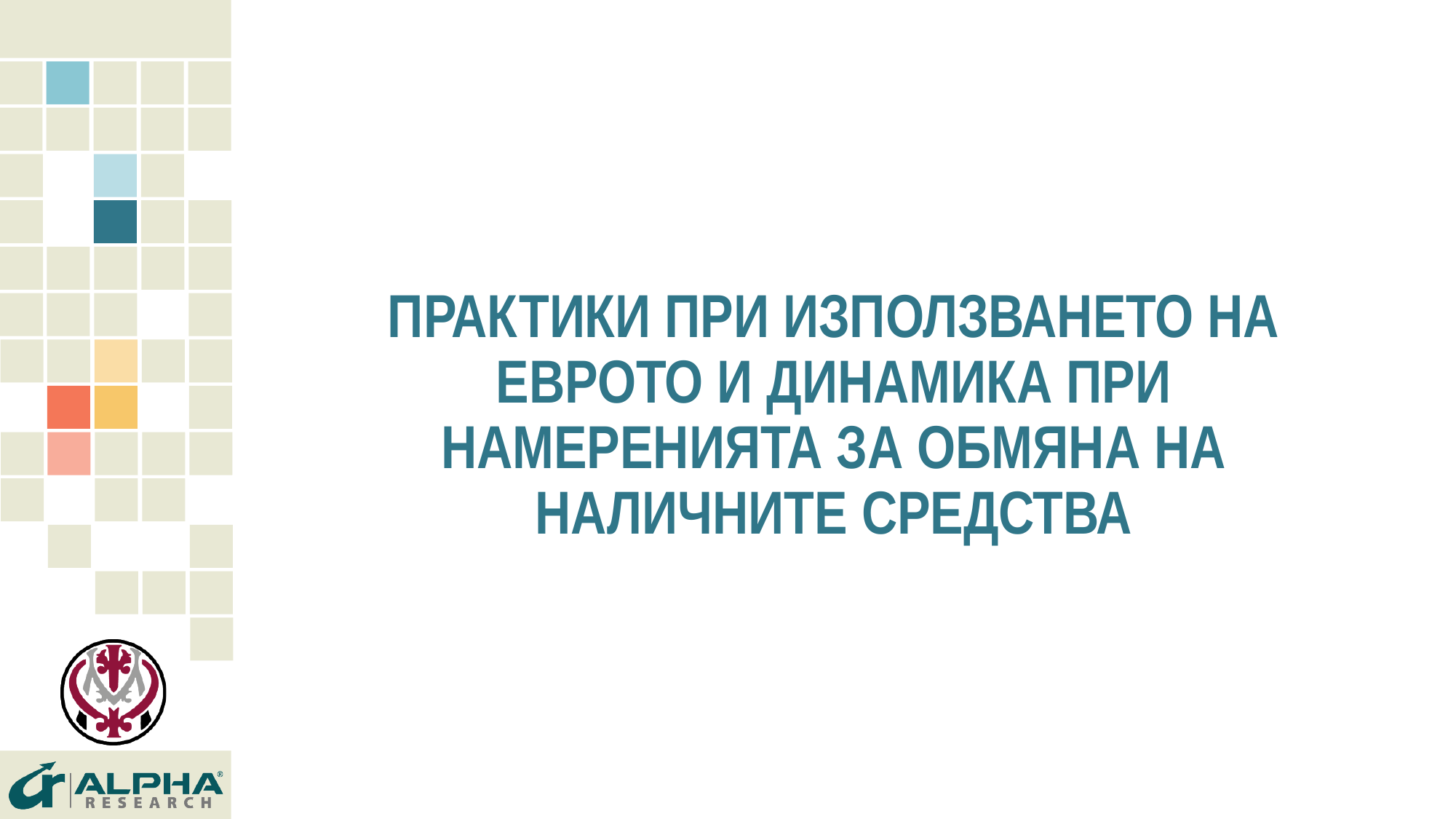

# ПРАКТИКИ ПРИ ИЗПОЛЗВАНЕТО НА ЕВРОТО И ДИНАМИКА ПРИ НАМЕРЕНИЯТА ЗА ОБМЯНА НА НАЛИЧНИТЕ СРЕДСТВА